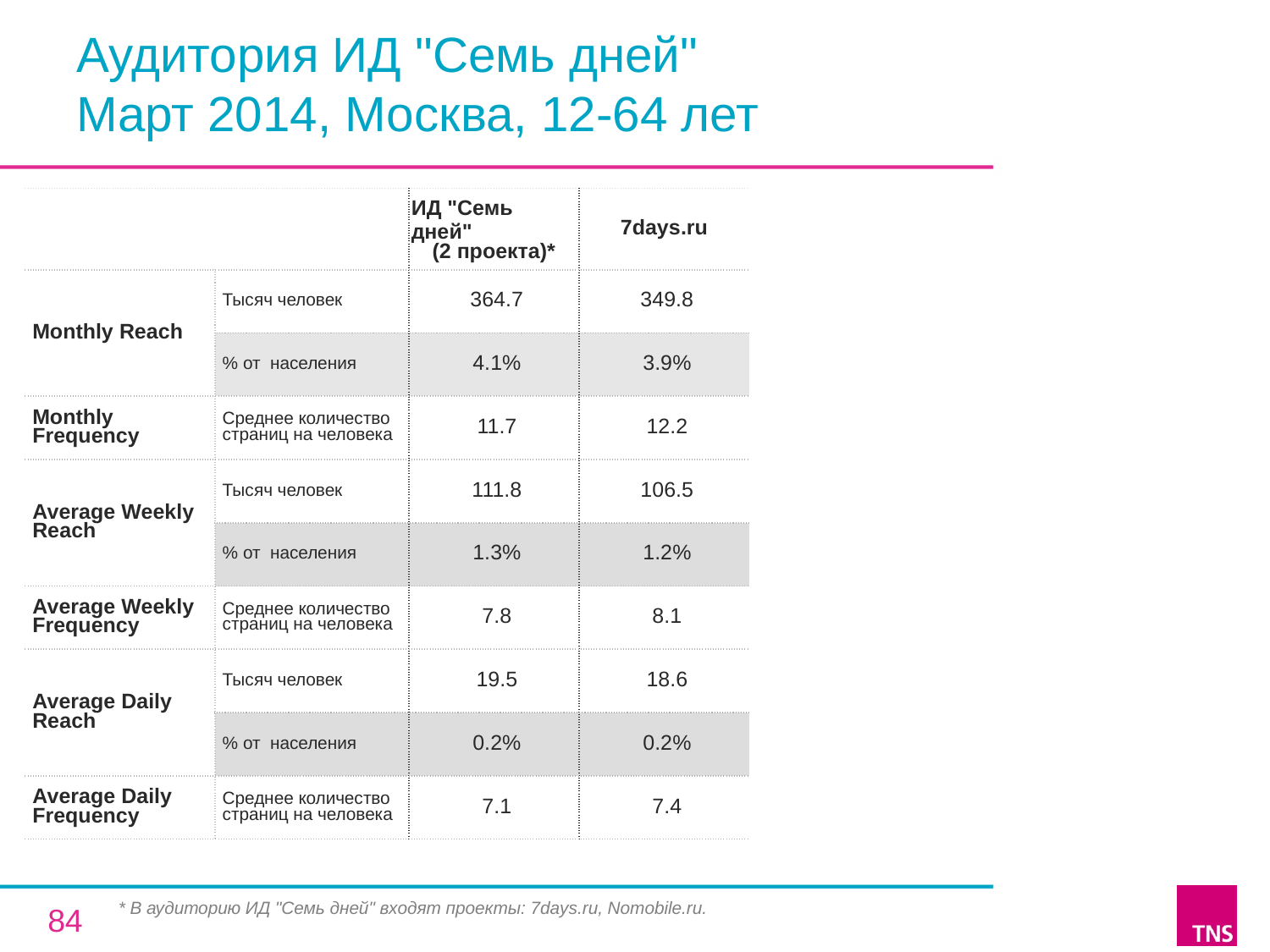

# Аудитория ИД "Семь дней" Март 2014, Москва, 12-64 лет
|  |  | ИД "Семь дней" (2 проекта)\* | 7days.ru |
| --- | --- | --- | --- |
| Monthly Reach | Тысяч человек | 364.7 | 349.8 |
|  | % от населения | 4.1% | 3.9% |
| Monthly Frequency | Среднее количество страниц на человека | 11.7 | 12.2 |
| Average Weekly Reach | Тысяч человек | 111.8 | 106.5 |
|  | % от населения | 1.3% | 1.2% |
| Average Weekly Frequency | Среднее количество страниц на человека | 7.8 | 8.1 |
| Average Daily Reach | Тысяч человек | 19.5 | 18.6 |
|  | % от населения | 0.2% | 0.2% |
| Average Daily Frequency | Среднее количество страниц на человека | 7.1 | 7.4 |
* В аудиторию ИД "Семь дней" входят проекты: 7days.ru, Nomobile.ru.
84